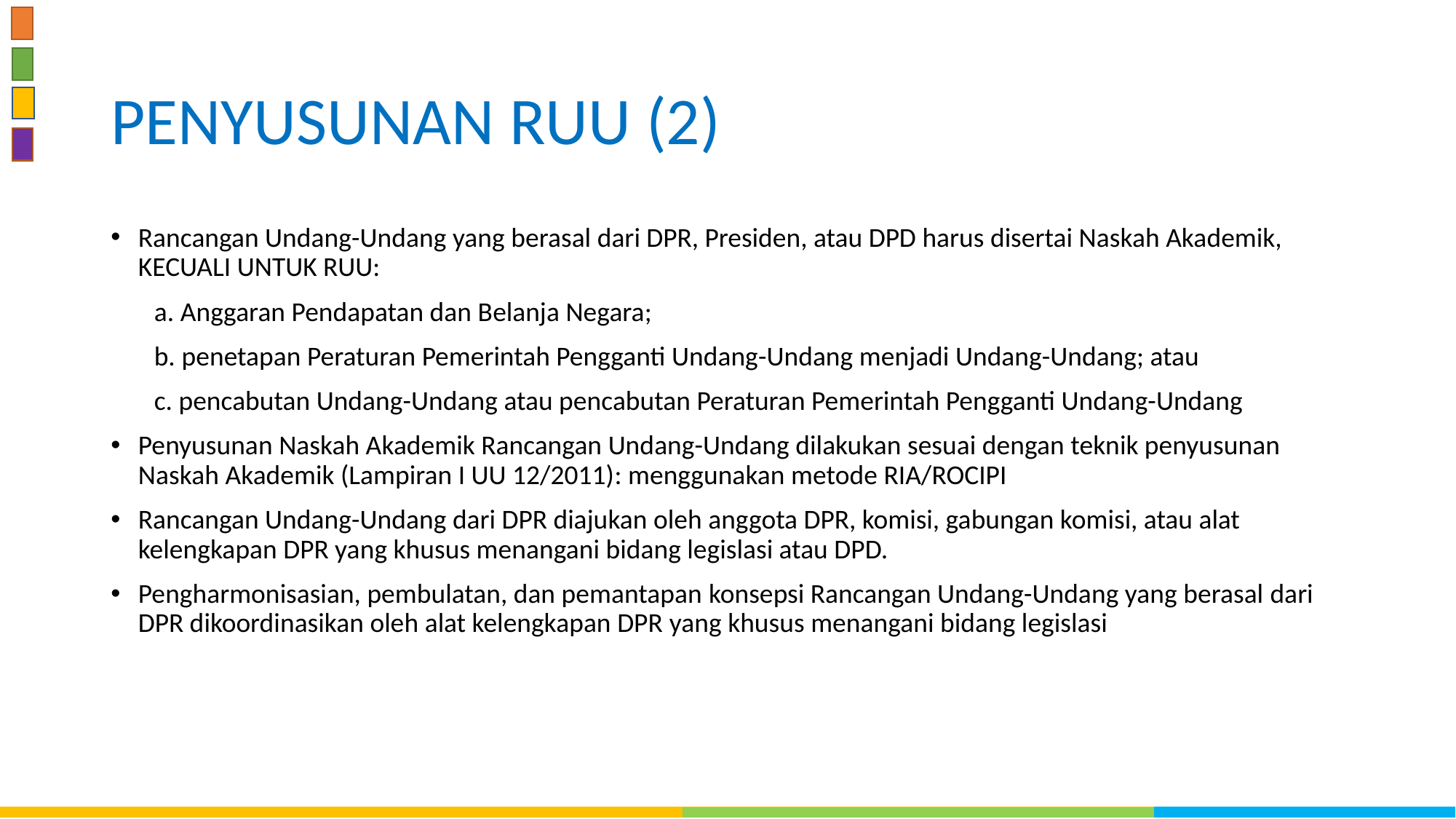

# PENYUSUNAN RUU (2)

Rancangan Undang-Undang yang berasal dari DPR, Presiden, atau DPD harus disertai Naskah Akademik, KECUALI UNTUK RUU:
a. Anggaran Pendapatan dan Belanja Negara;
b. penetapan Peraturan Pemerintah Pengganti Undang-Undang menjadi Undang-Undang; atau
c. pencabutan Undang-Undang atau pencabutan Peraturan Pemerintah Pengganti Undang-Undang
Penyusunan Naskah Akademik Rancangan Undang-Undang dilakukan sesuai dengan teknik penyusunan Naskah Akademik (Lampiran I UU 12/2011): menggunakan metode RIA/ROCIPI
Rancangan Undang-Undang dari DPR diajukan oleh anggota DPR, komisi, gabungan komisi, atau alat kelengkapan DPR yang khusus menangani bidang legislasi atau DPD.
Pengharmonisasian, pembulatan, dan pemantapan konsepsi Rancangan Undang-Undang yang berasal dari DPR dikoordinasikan oleh alat kelengkapan DPR yang khusus menangani bidang legislasi